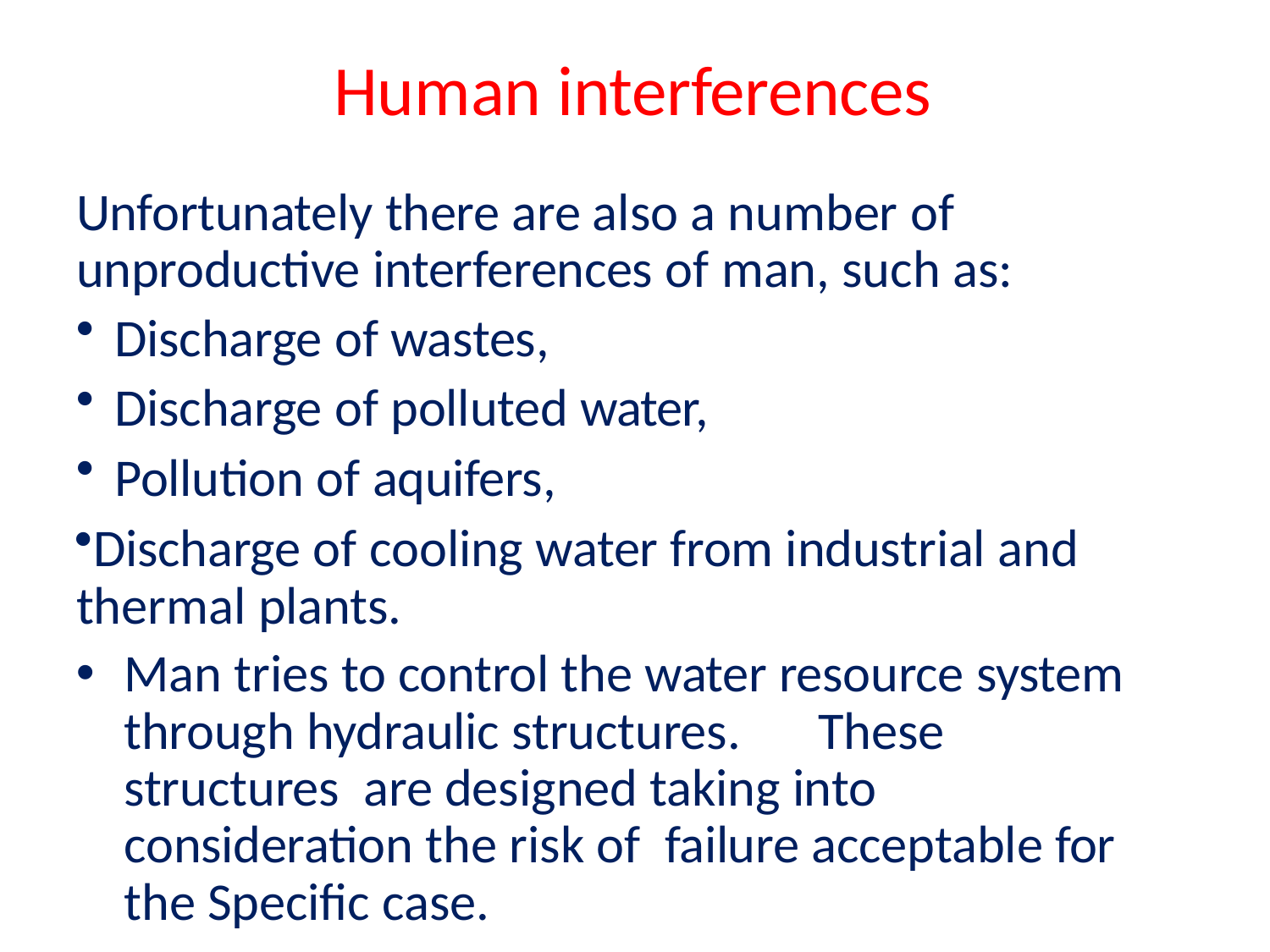

# Human interferences
Unfortunately there are also a number of  unproductive interferences of man, such as:
Discharge of wastes,
Discharge of polluted water,
Pollution of aquifers,
Discharge of cooling water from industrial and  thermal plants.
Man tries to control the water resource system  through hydraulic structures.	These structures  are designed taking into consideration the risk of  failure acceptable for the Specific case.